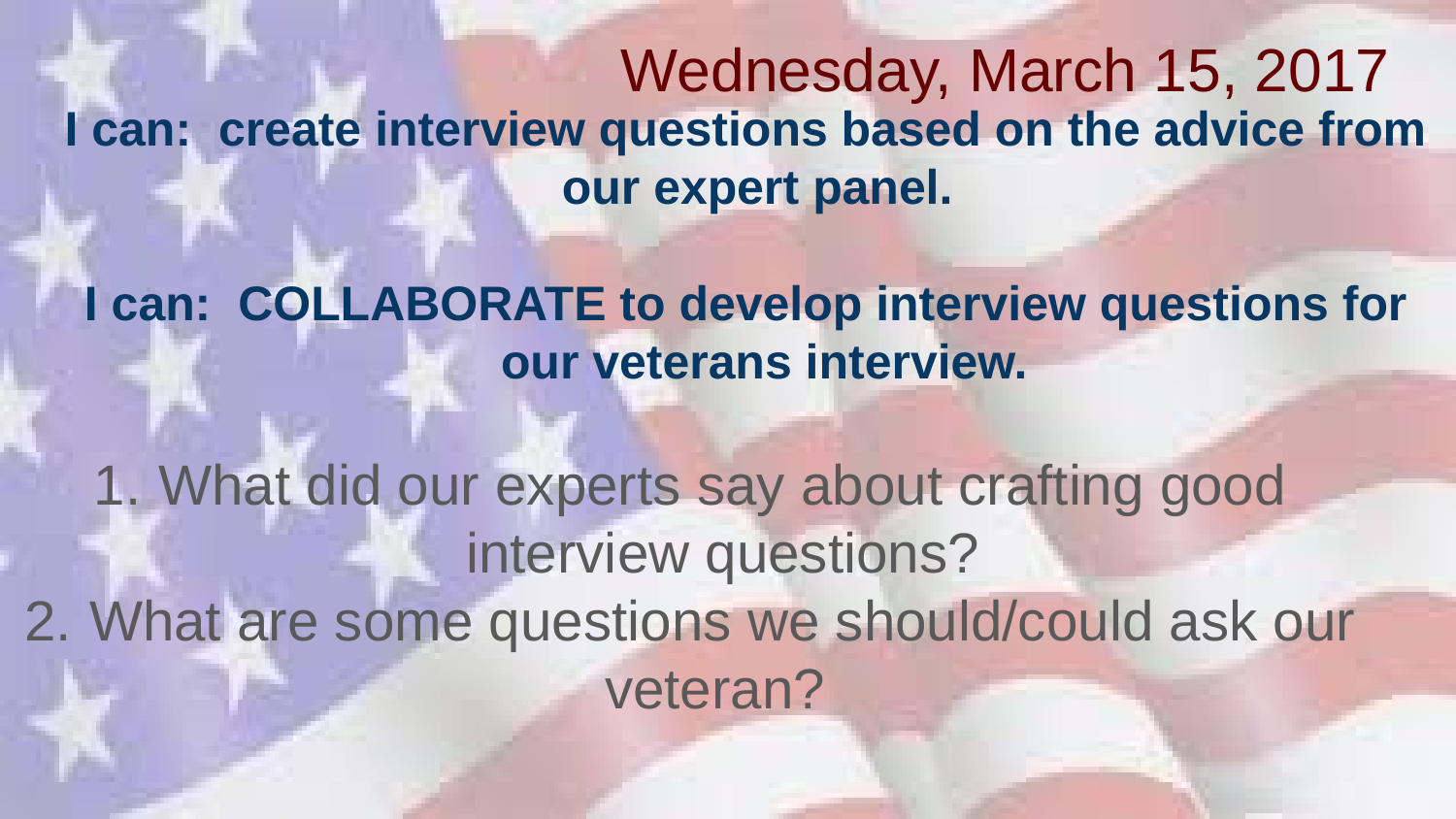

# Wednesday, March 15, 2017

I can:  create interview questions based on the advice from our expert panel.

I can:  COLLABORATE to develop interview questions for our veterans interview.
What did our experts say about crafting good interview questions?
What are some questions we should/could ask our veteran?